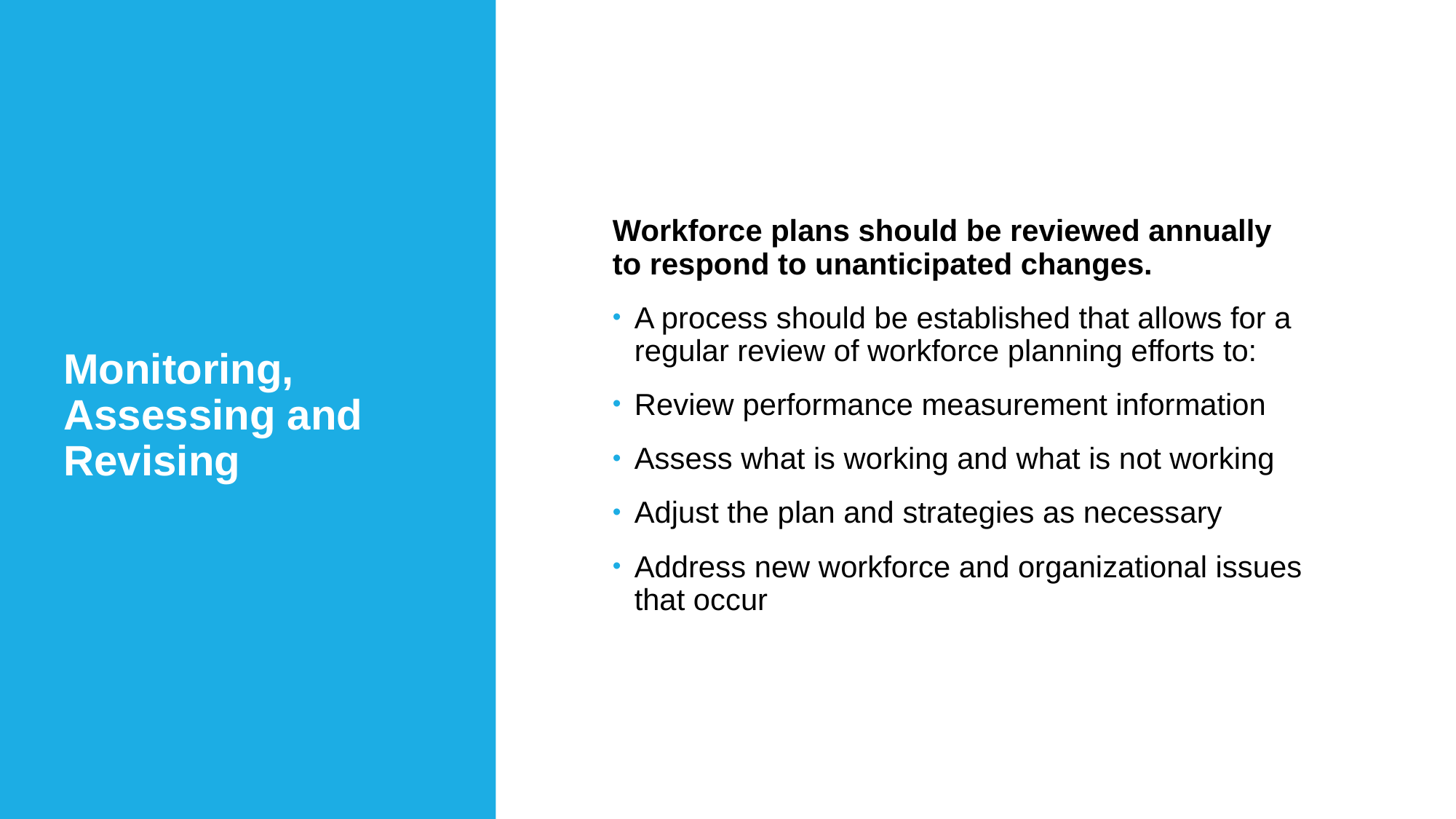

# Monitoring, Assessing and Revising
Workforce plans should be reviewed annually to respond to unanticipated changes.
A process should be established that allows for a regular review of workforce planning efforts to:
Review performance measurement information
Assess what is working and what is not working
Adjust the plan and strategies as necessary
Address new workforce and organizational issues that occur